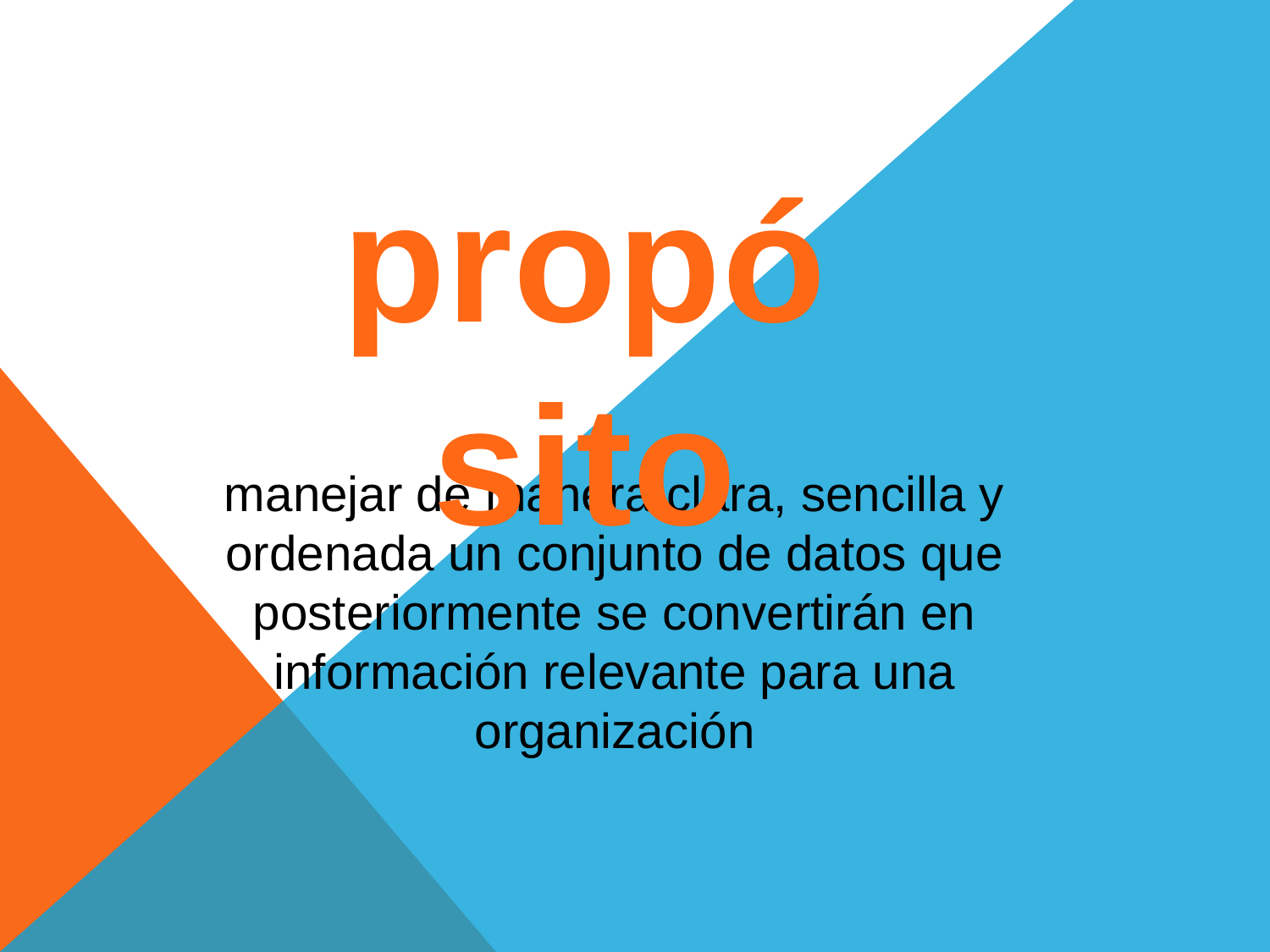

propósito
manejar de manera clara, sencilla y ordenada un conjunto de datos que posteriormente se convertirán en información relevante para una organización